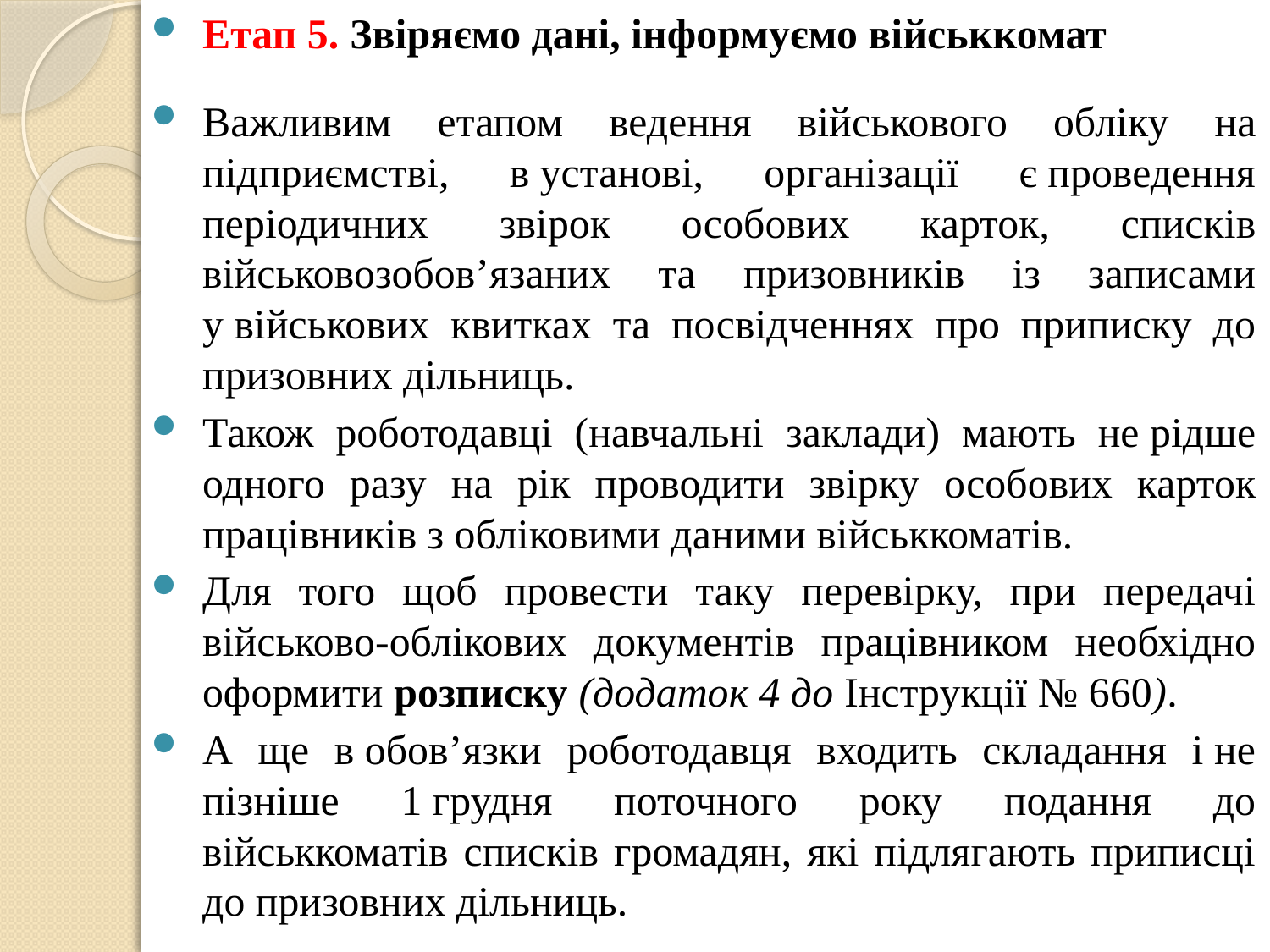

Етап 5. Звіряємо дані, інформуємо військкомат

Важливим етапом ведення військового обліку на підприємстві, в установі, організації є проведення періодичних звірок особових карток, списків військовозобов’язаних та призовників із записами у військових квитках та посвідченнях про приписку до призовних дільниць.
Також роботодавці (навчальні заклади) мають не рідше одного разу на рік проводити звірку особових карток працівників з обліковими даними військкоматів.
Для того щоб провести таку перевірку, при передачі військово-облікових документів працівником необхідно оформити розписку (додаток 4 до Інструкції № 660).
А ще в обов’язки роботодавця входить складання і не пізніше 1 грудня поточного року подання до військкоматів списків громадян, які підлягають приписці до призовних дільниць.